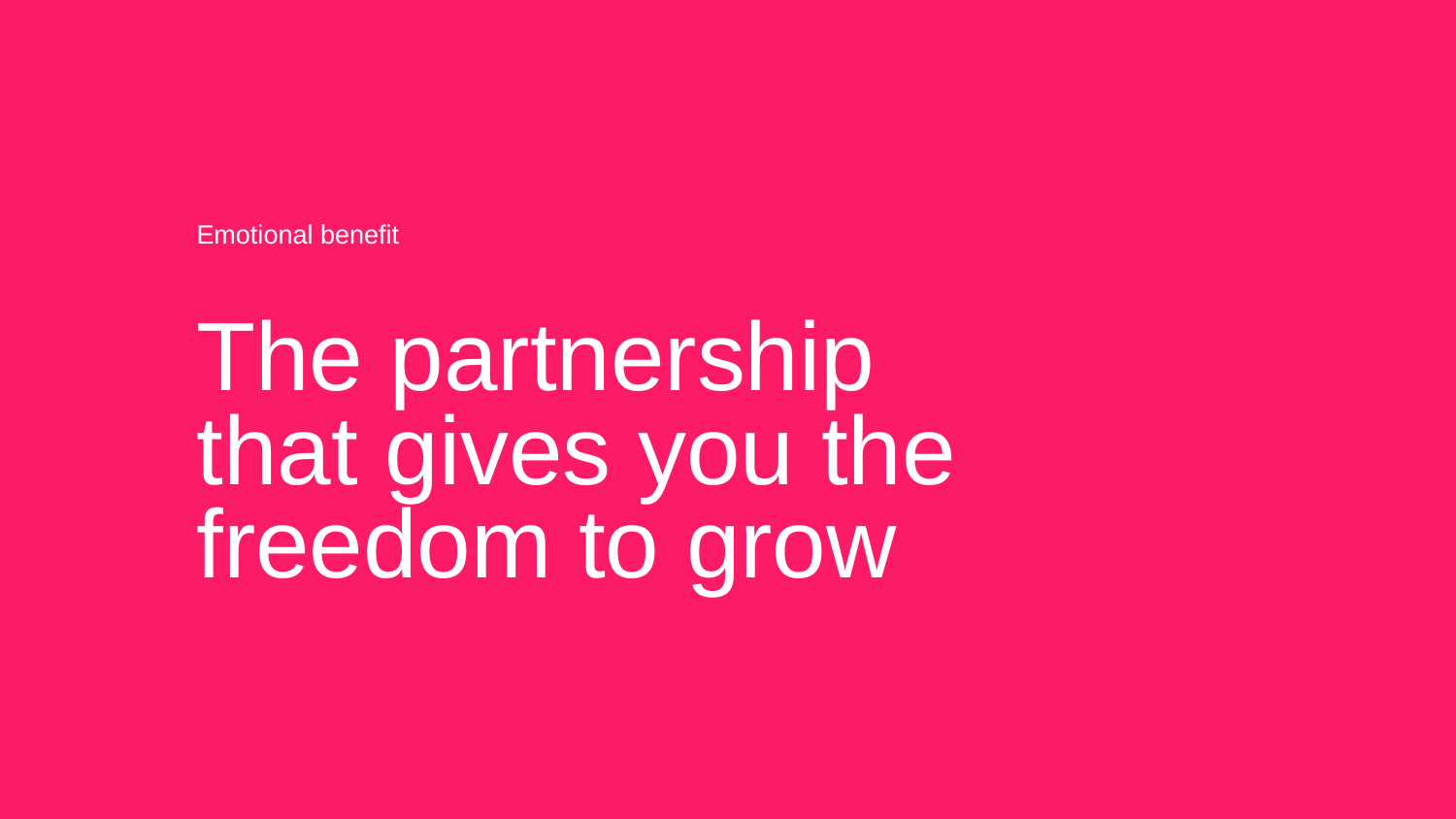

Emotional benefit

The partnership
that gives you the freedom to grow